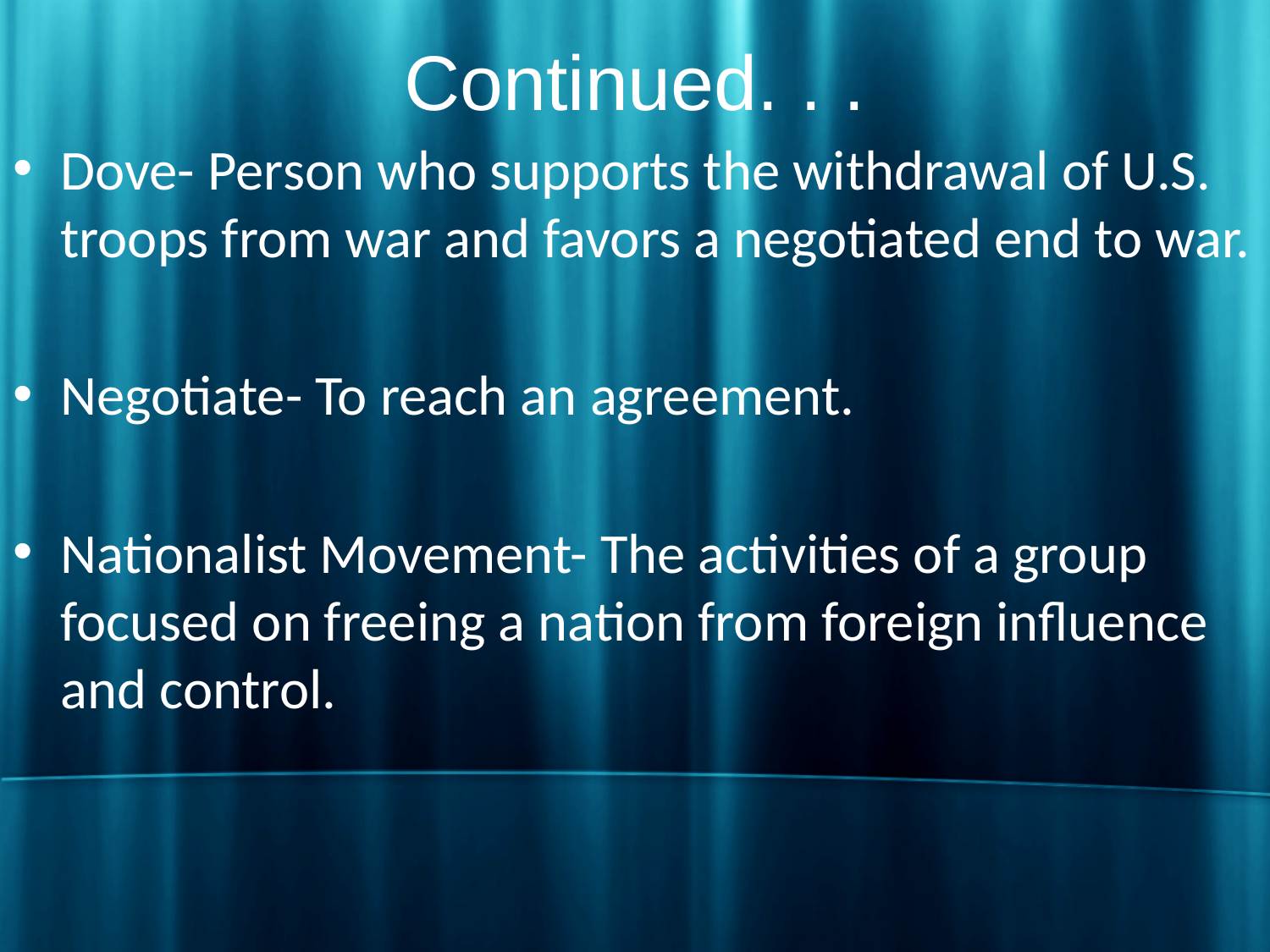

Continued. . .
Dove- Person who supports the withdrawal of U.S. troops from war and favors a negotiated end to war.

Negotiate- To reach an agreement.

Nationalist Movement- The activities of a group focused on freeing a nation from foreign influence and control.